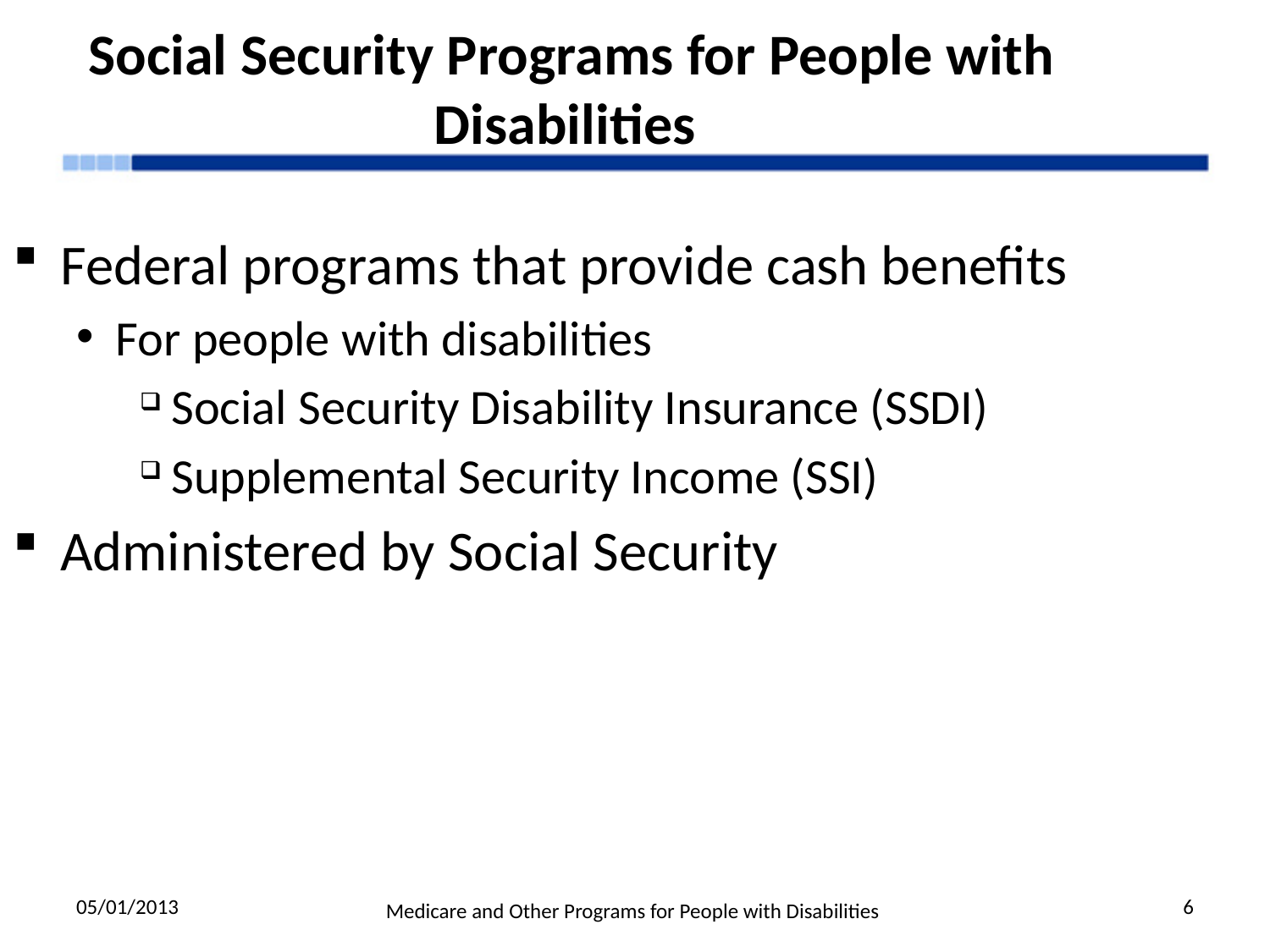

Social Security Programs for People with Disabilities
Federal programs that provide cash benefits
For people with disabilities
Social Security Disability Insurance (SSDI)
Supplemental Security Income (SSI)
Administered by Social Security

05/01/2013
6
Medicare and Other Programs for People with Disabilities